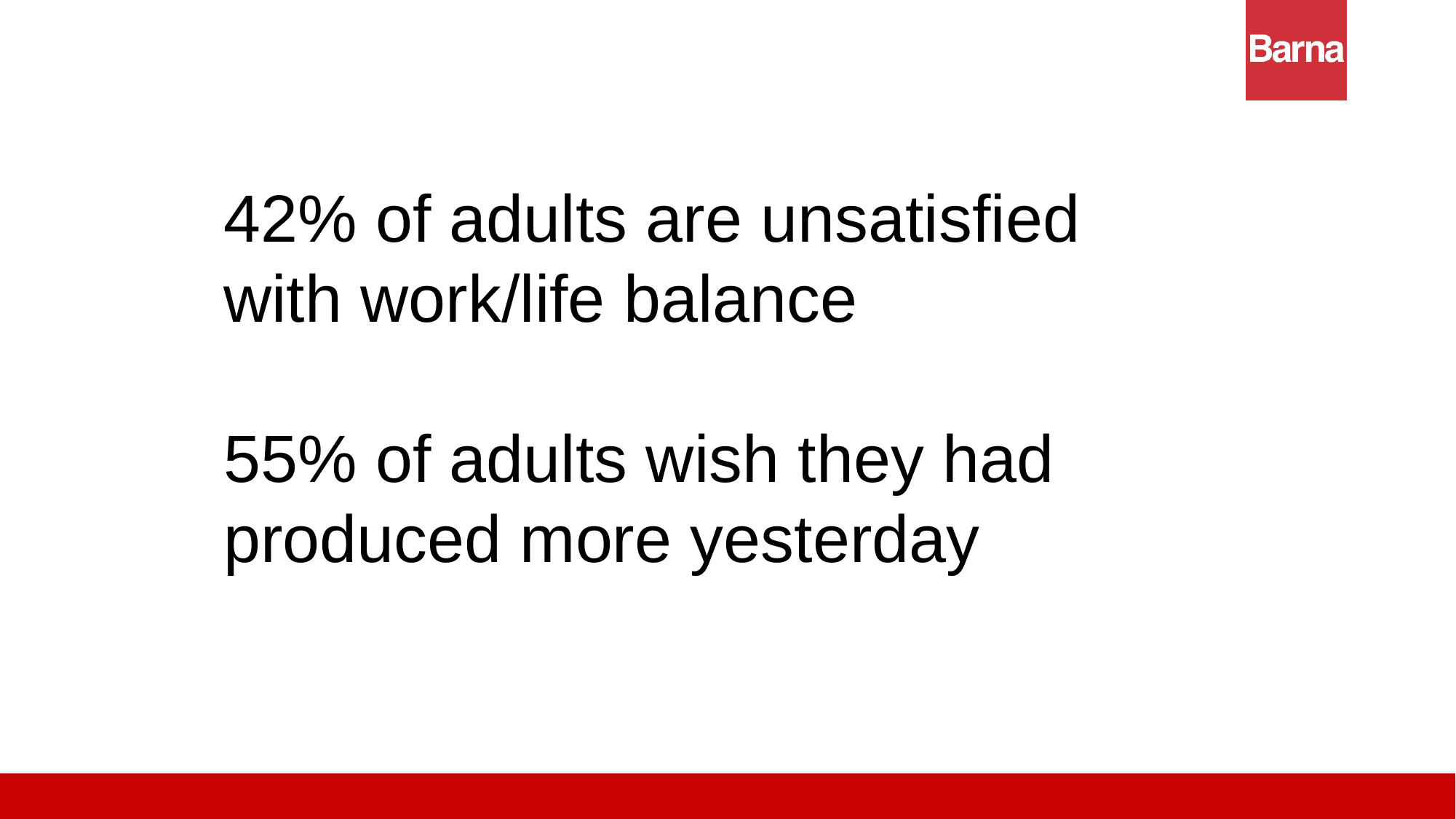

42% of adults are unsatisfied
with work/life balance
55% of adults wish they had produced more yesterday